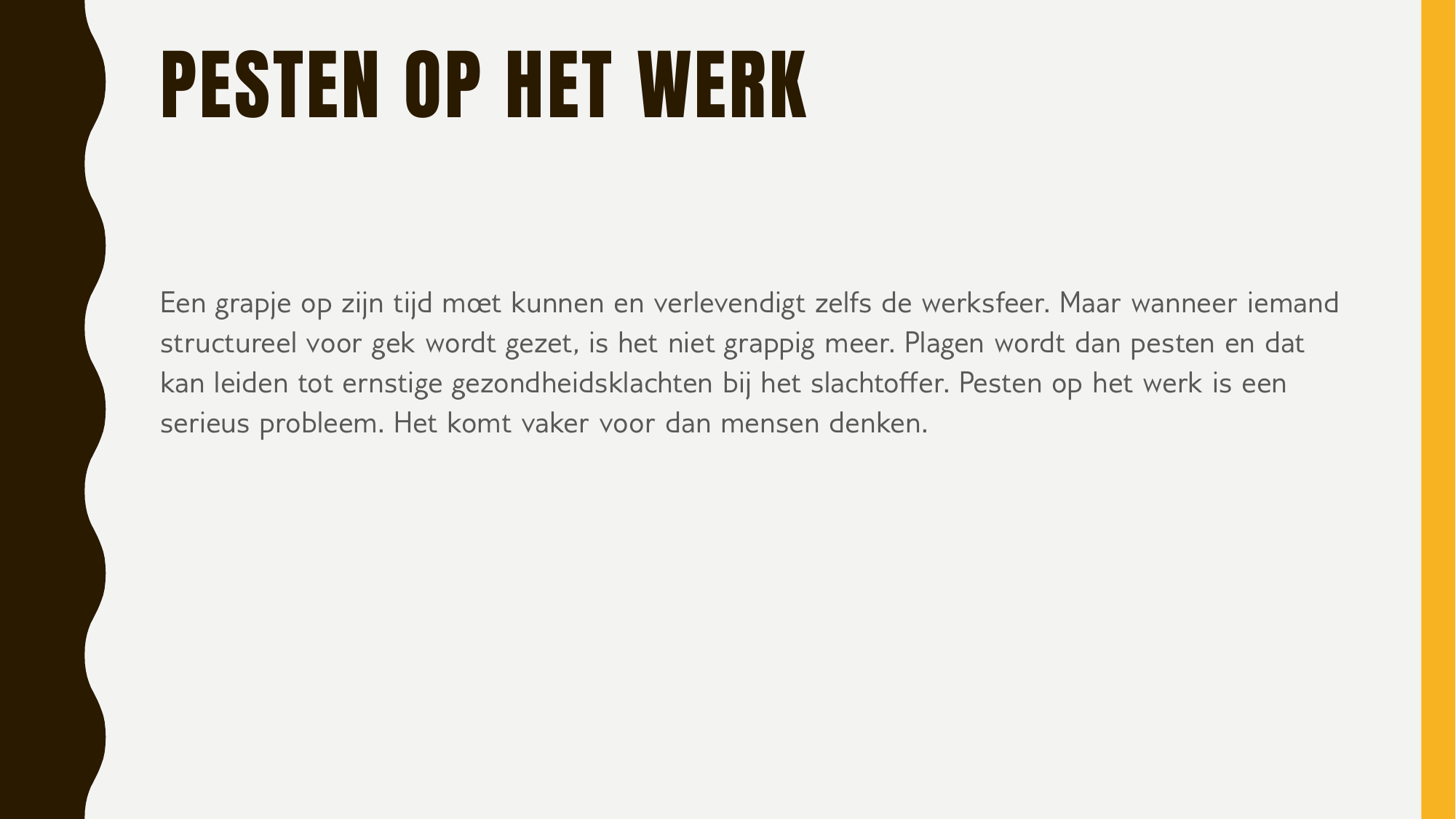

# Pesten op het werk
Een grapje op zijn tijd moet kunnen en verlevendigt zelfs de werksfeer. Maar wanneer iemand structureel voor gek wordt gezet, is het niet grappig meer. Plagen wordt dan pesten en dat kan leiden tot ernstige gezondheidsklachten bij het slachtoffer. Pesten op het werk is een serieus probleem. Het komt vaker voor dan mensen denken.